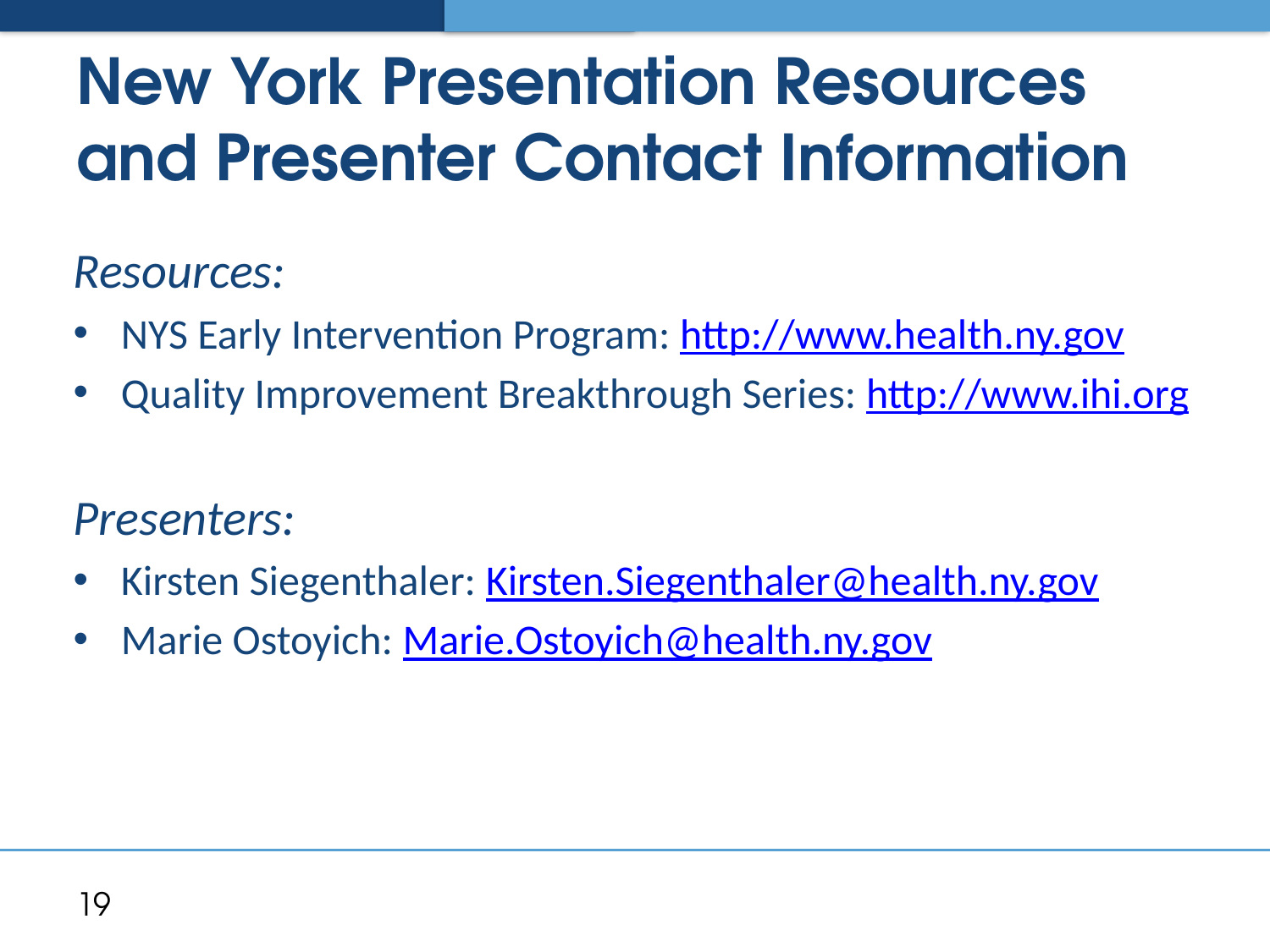

# New York Presentation Resources and Presenter Contact Information
Resources:
NYS Early Intervention Program: http://www.health.ny.gov
Quality Improvement Breakthrough Series: http://www.ihi.org

Presenters:
Kirsten Siegenthaler: Kirsten.Siegenthaler@health.ny.gov
Marie Ostoyich: Marie.Ostoyich@health.ny.gov
19